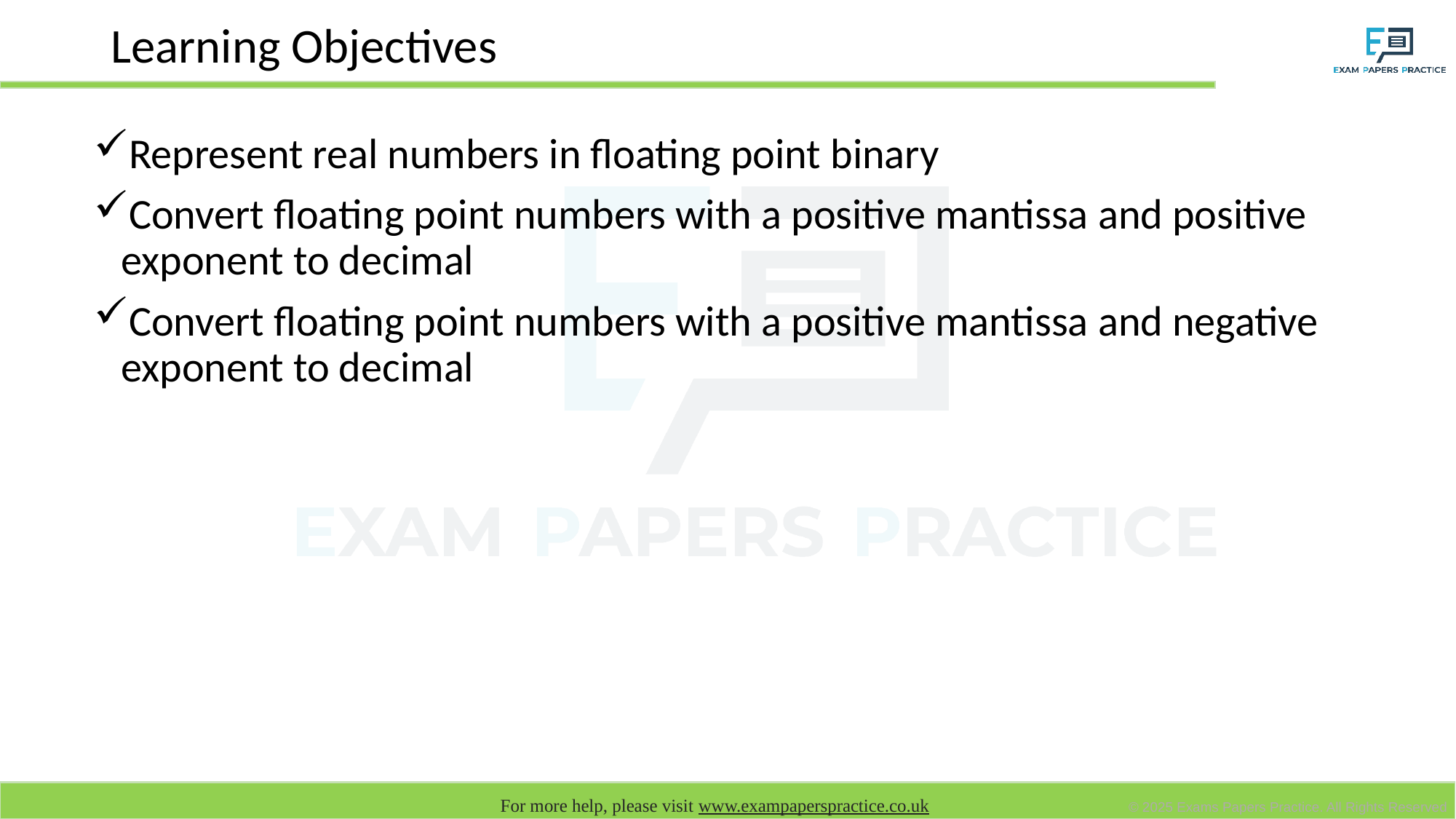

# Learning Objectives
Represent real numbers in floating point binary
Convert floating point numbers with a positive mantissa and positive exponent to decimal
Convert floating point numbers with a positive mantissa and negative exponent to decimal